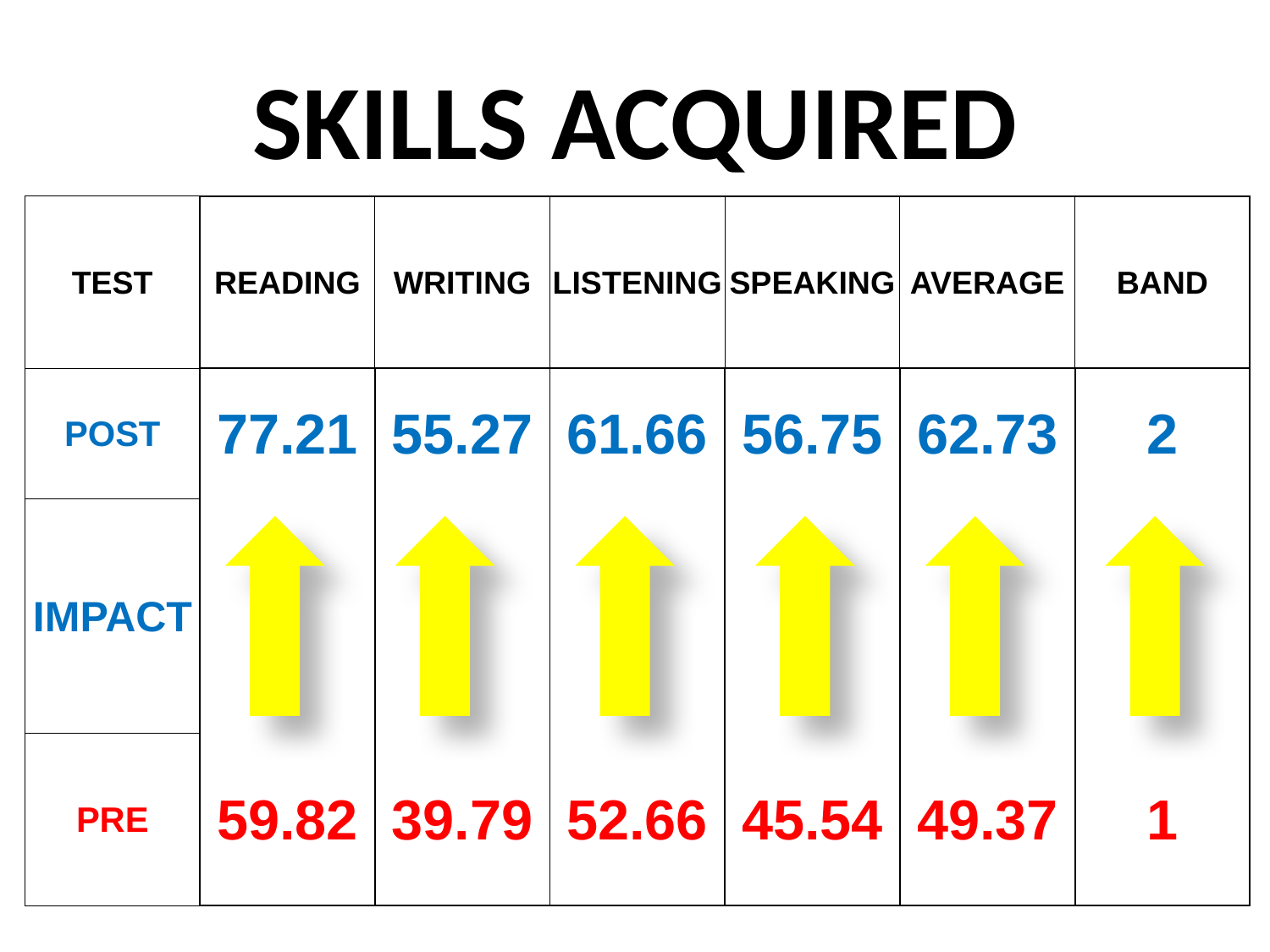

# SKILLS ACQUIRED
| TEST | READING | WRITING | LISTENING | SPEAKING | AVERAGE | BAND |
| --- | --- | --- | --- | --- | --- | --- |
| POST | 77.21 | 55.27 | 61.66 | 56.75 | 62.73 | 2 |
| IMPACT |  |  |  |  |  |  |
| PRE | 59.82 | 39.79 | 52.66 | 45.54 | 49.37 | 1 |